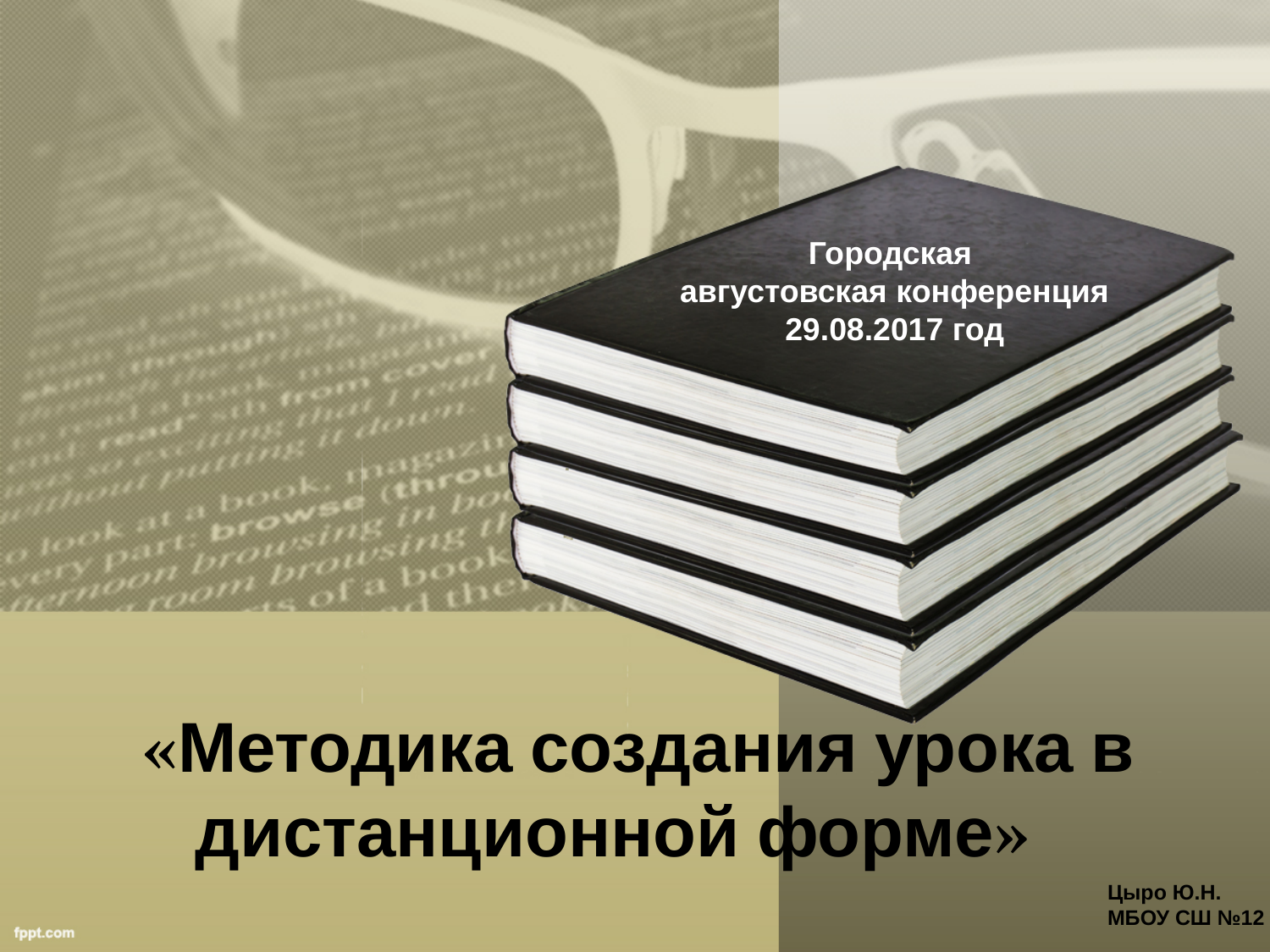

Городская
августовская конференция
29.08.2017 год
«Методика создания урока в дистанционной форме»

Цыро Ю.Н.
МБОУ СШ №12